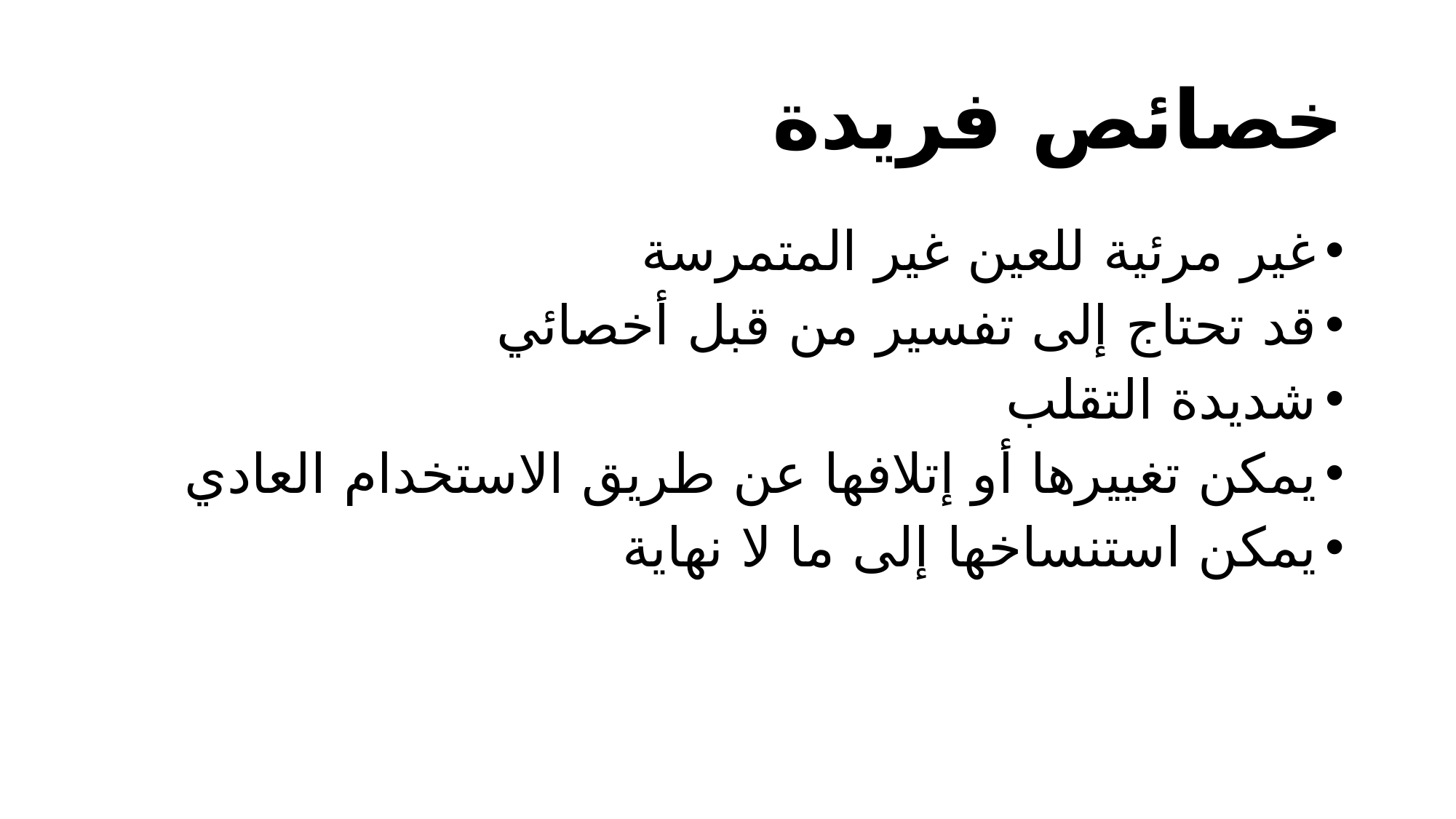

# خصائص فريدة
غير مرئية للعين غير المتمرسة
قد تحتاج إلى تفسير من قبل أخصائي
شديدة التقلب
يمكن تغييرها أو إتلافها عن طريق الاستخدام العادي
يمكن استنساخها إلى ما لا نهاية